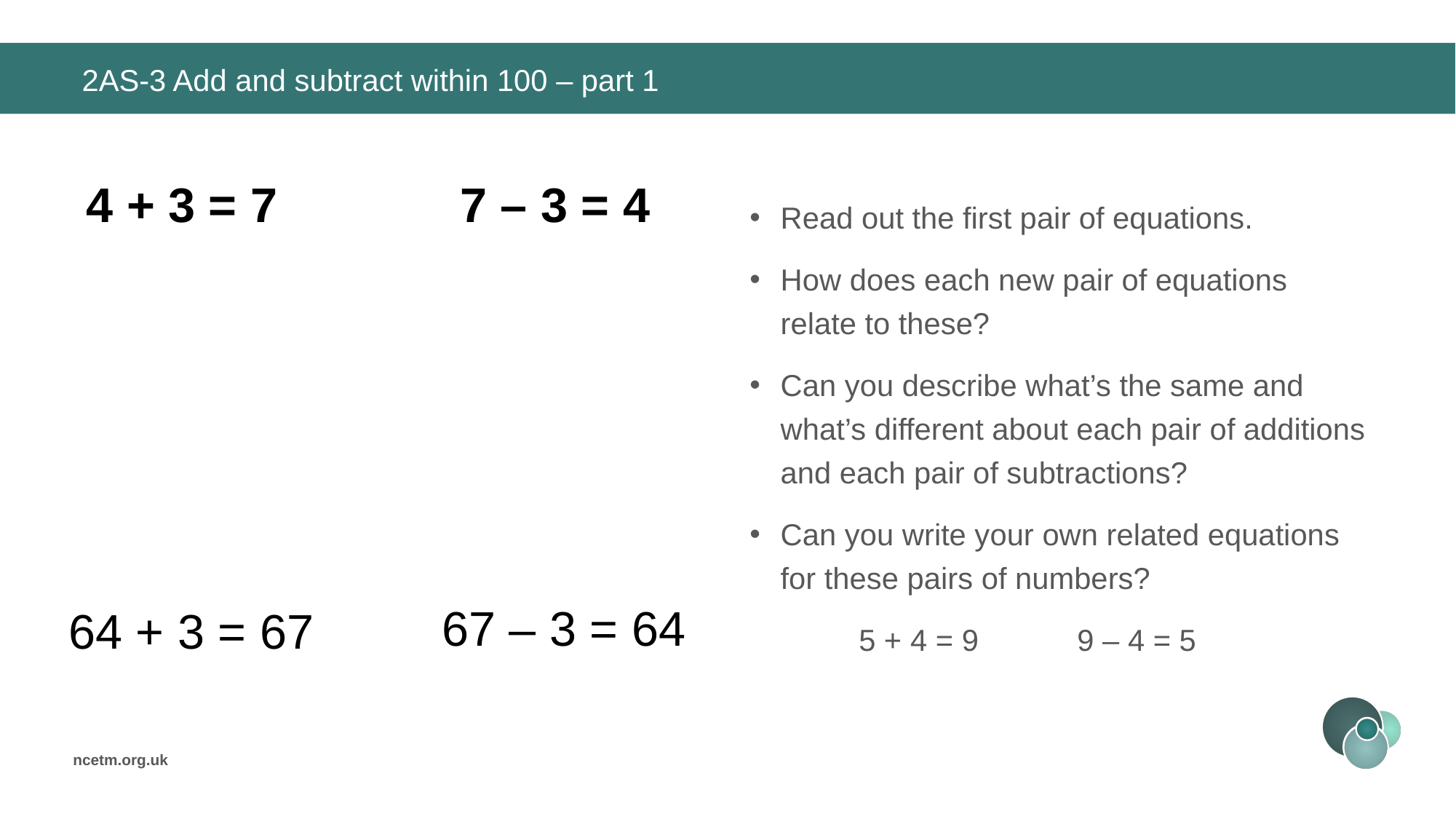

# 2AS-3 Add and subtract within 100 – part 1
4 + 3 = 7
7 – 3 = 4
Read out the first pair of equations.
How does each new pair of equations relate to these?
Can you describe what’s the same and what’s different about each pair of additions and each pair of subtractions?
Can you write your own related equations for these pairs of numbers?
	5 + 4 = 9	9 – 4 = 5

70 – 30 = 40
40 + 30 = 70

75 – 30 = 45
45 + 30 = 75
67 – 3 = 64
64 + 3 = 67